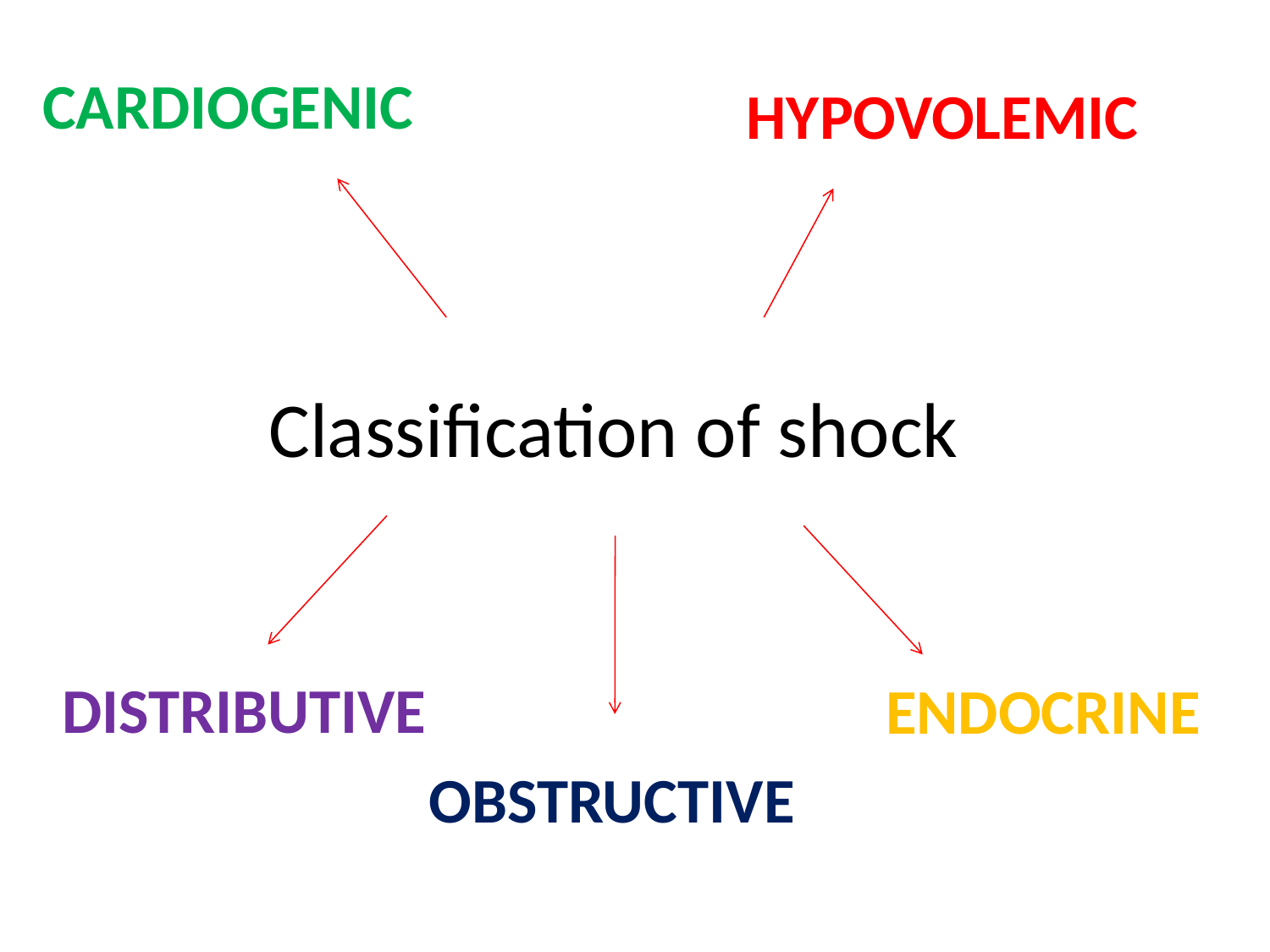

CARDIOGENIC
HYPOVOLEMIC
# Classification of shock
DISTRIBUTIVE
ENDOCRINE
OBSTRUCTIVE